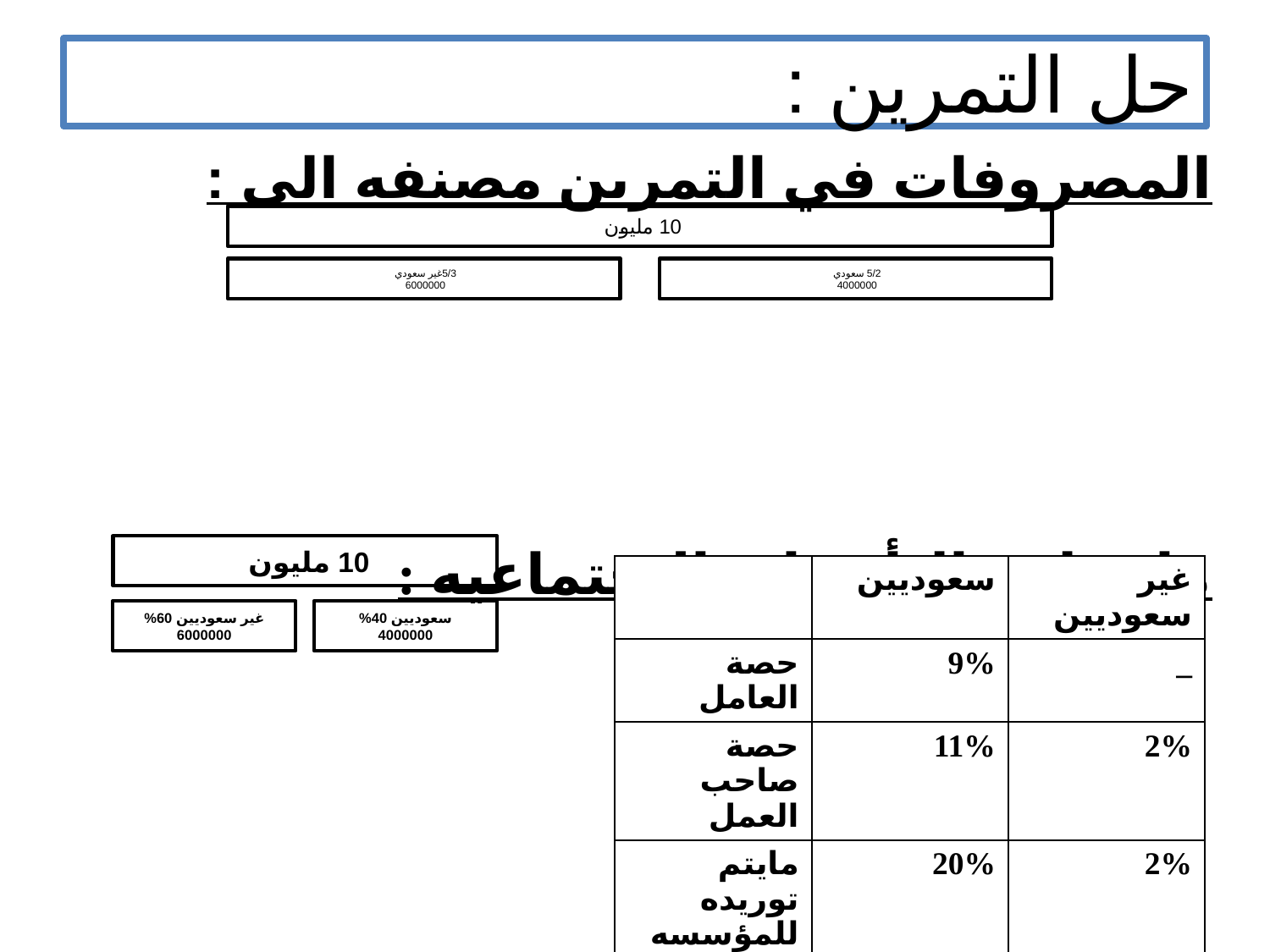

# حل التمرين :
المصروفات في التمرين مصنفه الى :

مايتعلق بالتأمينات الإجتماعيه :

10 مليون
5/3غير سعودي
6000000
5/2 سعودي
4000000
10 مليون
6000000
4000000
|  | سعوديين | غير سعوديين |
| --- | --- | --- |
| حصة العامل | 9% | \_ |
| حصة صاحب العمل | 11% | 2% |
| مايتم توريده للمؤسسه | 20% | 2% |